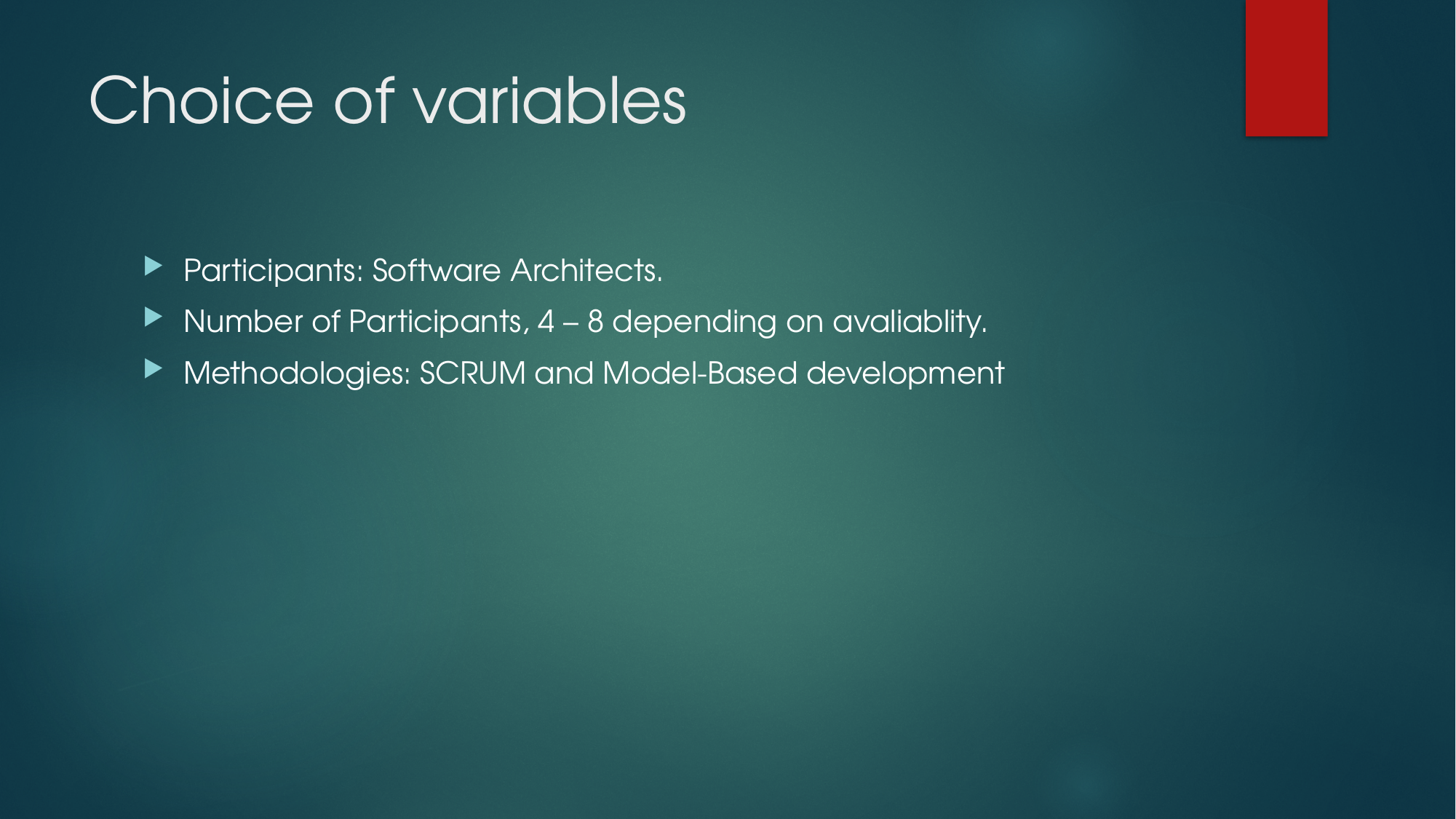

# Choice of variables
Participants: Software Architects.
Number of Participants, 4 – 8 depending on avaliablity.
Methodologies: SCRUM and Model-Based development